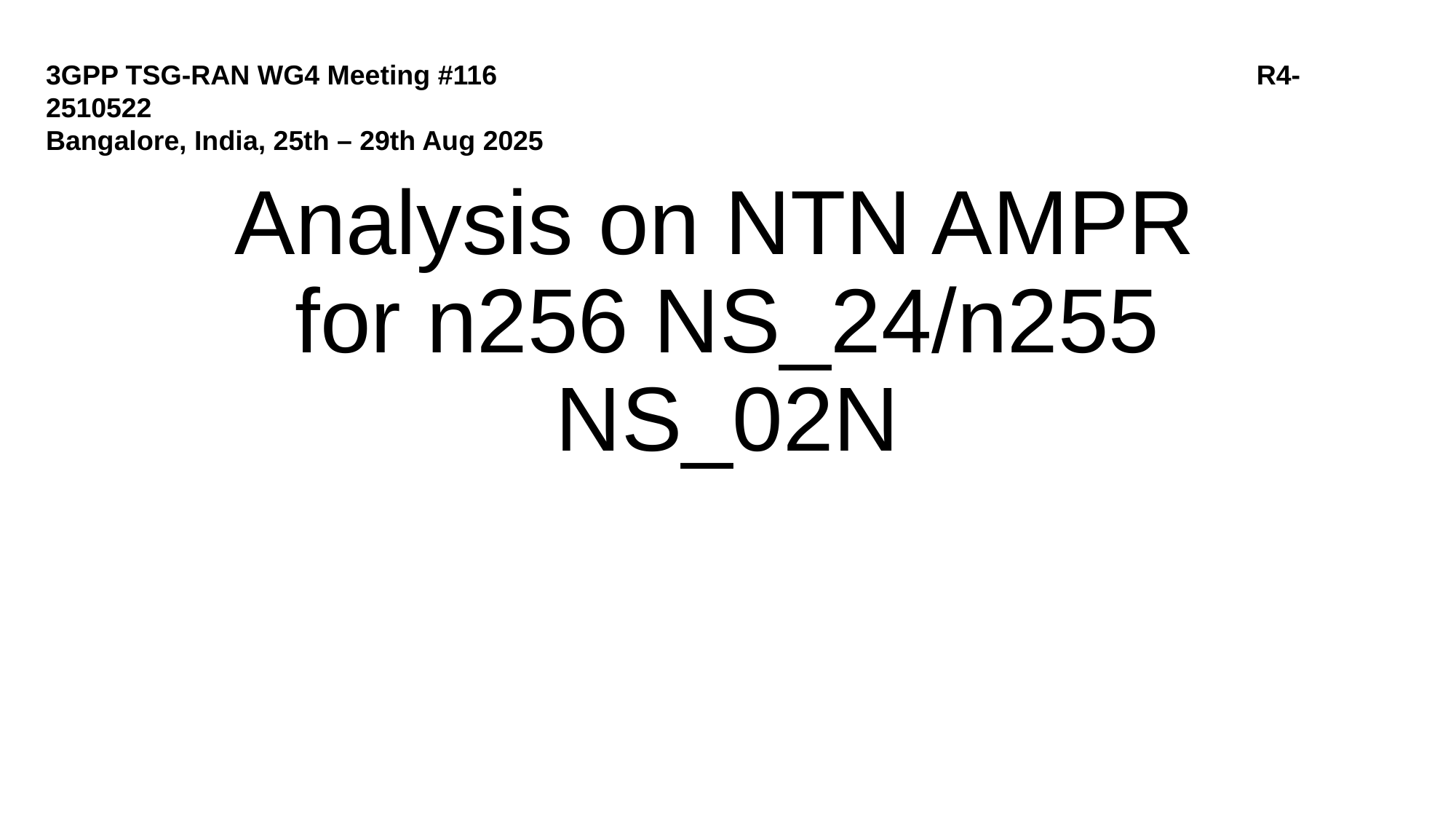

3GPP TSG-RAN WG4 Meeting #116		                                                                         R4-2510522
Bangalore, India, 25th – 29th Aug 2025
# Analysis on NTN AMPR  for n256 NS_24/n255 NS_02N